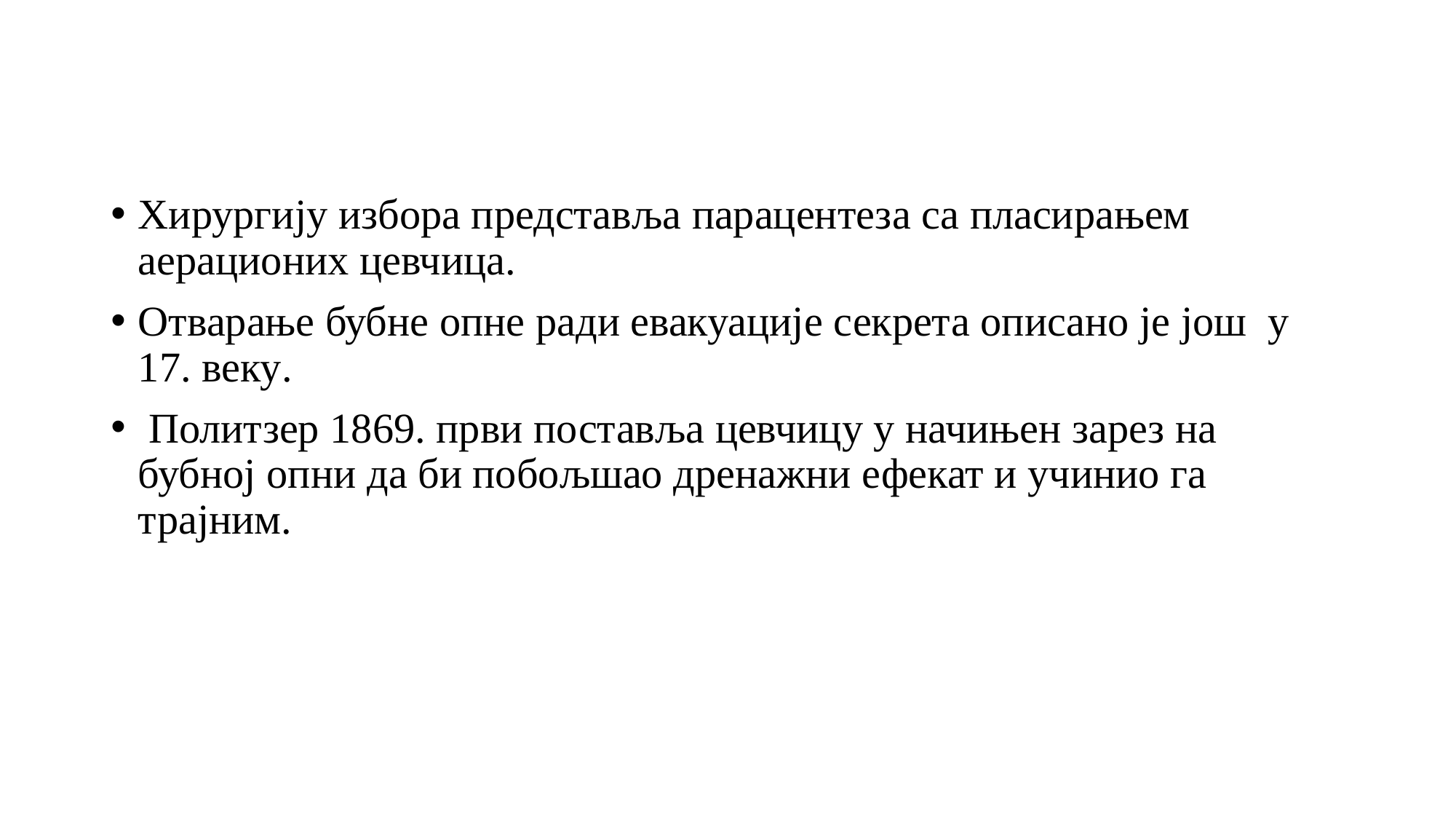

Хирургију избора представља парацентеза са пласирањем аерационих цевчица.
Отварање бубне опне ради евакуације секрета описано је још  у 17. веку.
 Политзер 1869. први поставља цевчицу у начињен зарез на бубној опни да би побољшао дренажни ефекат и учинио га трајним.